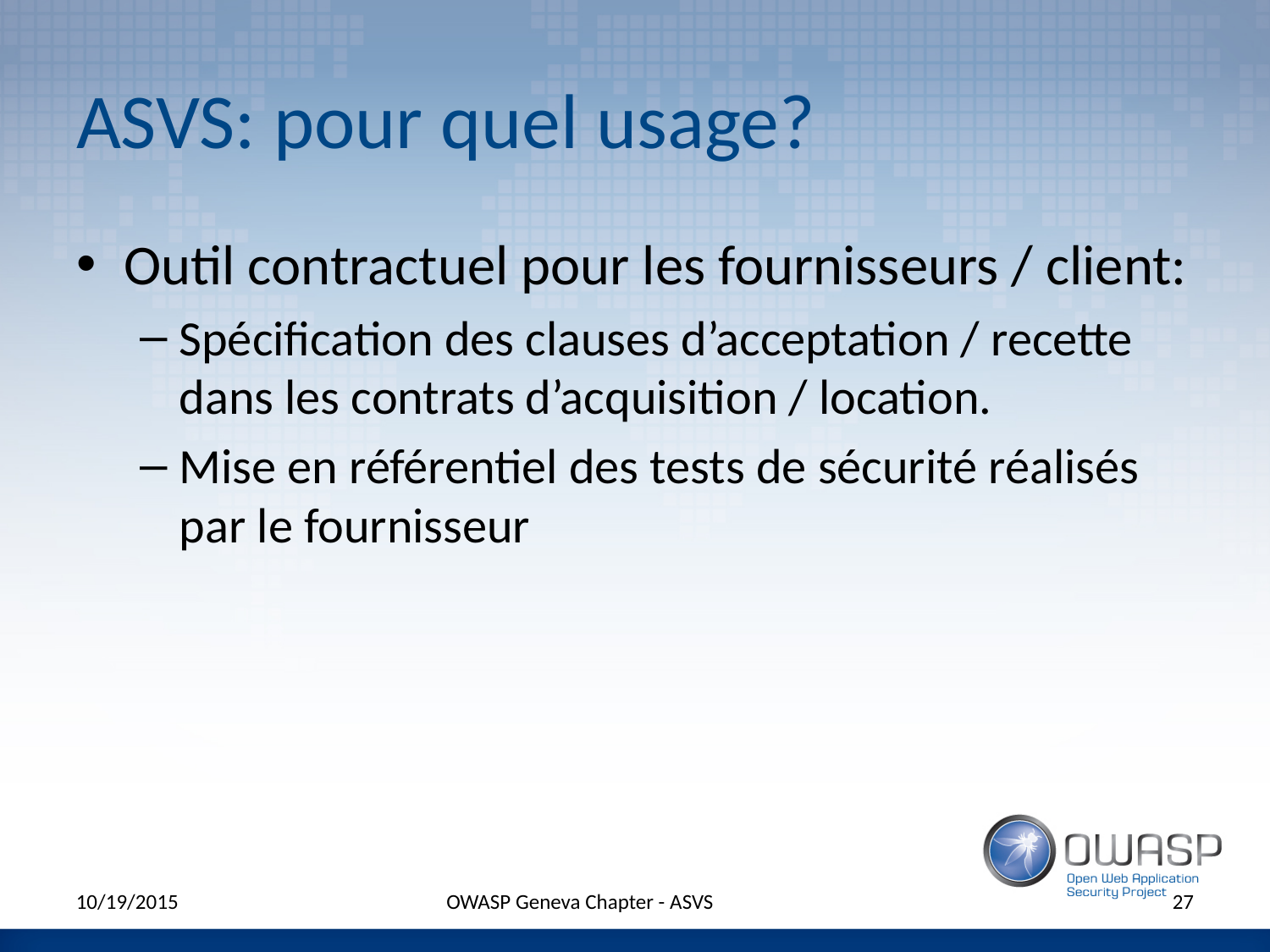

# ASVS: pour quel usage?
Outil contractuel pour les fournisseurs / client:
Spécification des clauses d’acceptation / recette dans les contrats d’acquisition / location.
Mise en référentiel des tests de sécurité réalisés par le fournisseur

10/19/2015
OWASP Geneva Chapter - ASVS
27